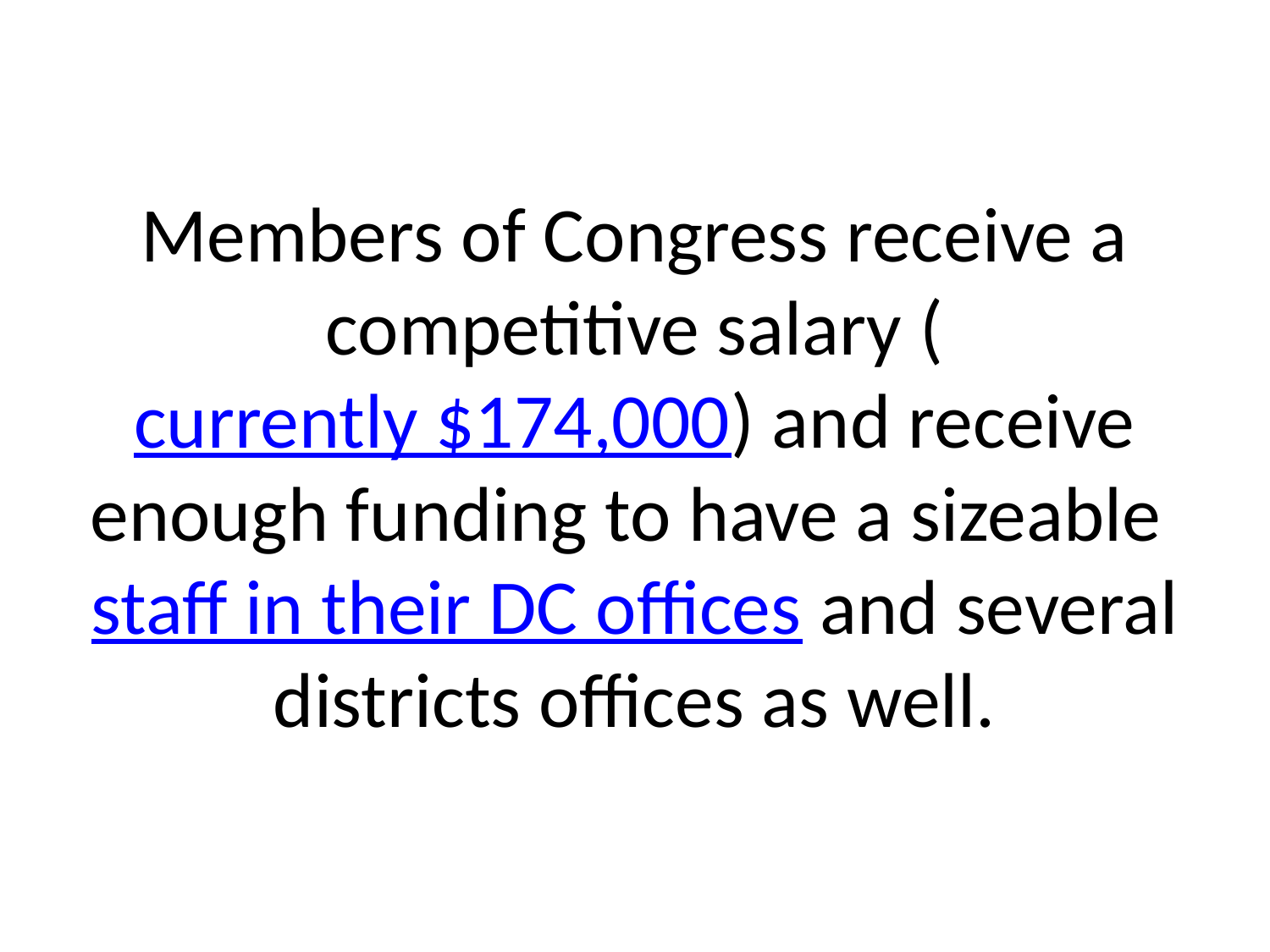

# Members of Congress receive a competitive salary (currently $174,000) and receive enough funding to have a sizeable staff in their DC offices and several districts offices as well.